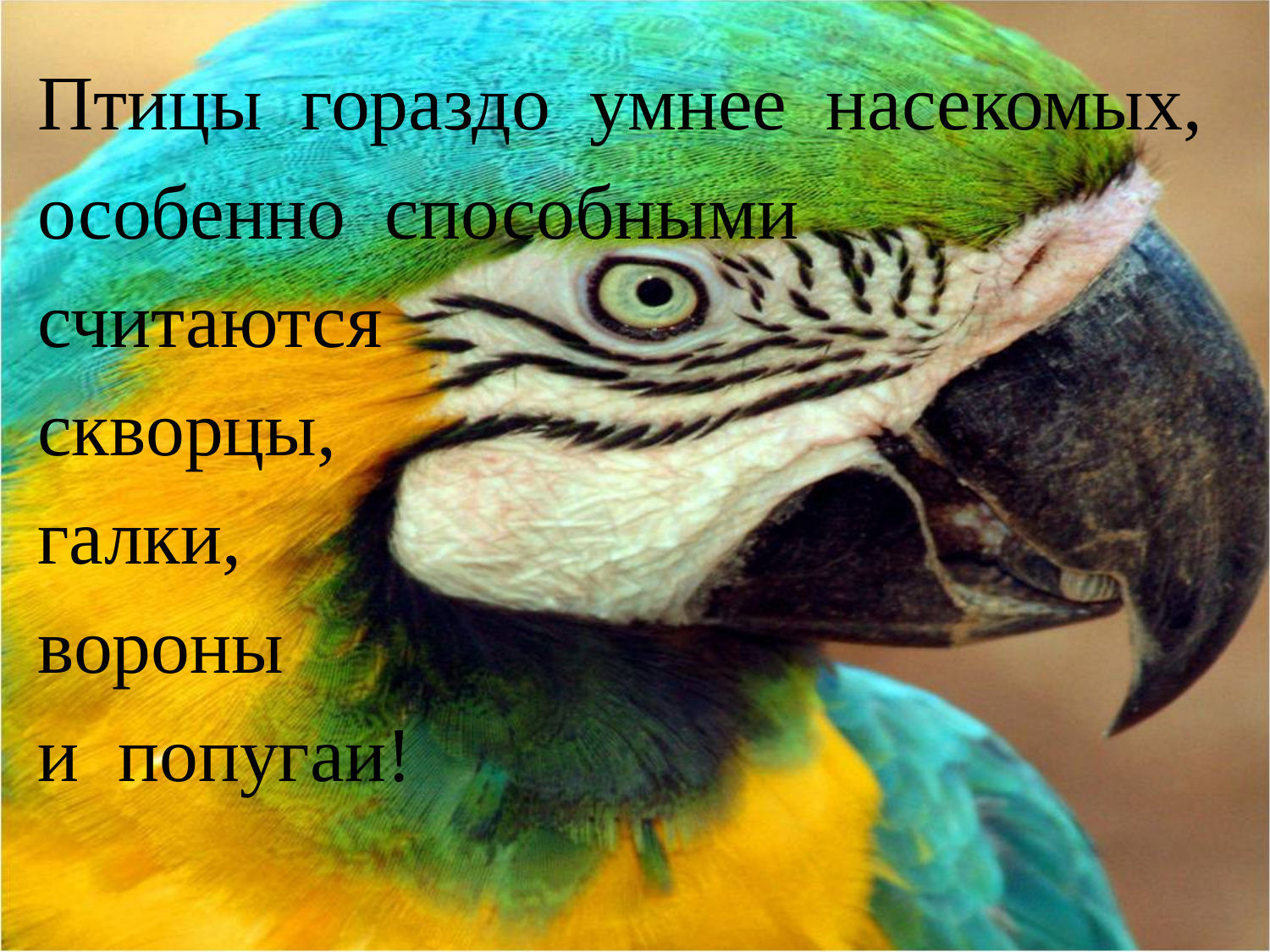

Птицы  гораздо  умнее  насекомых,
особенно  способными
считаются
скворцы,
галки,
вороны
и  попугаи!